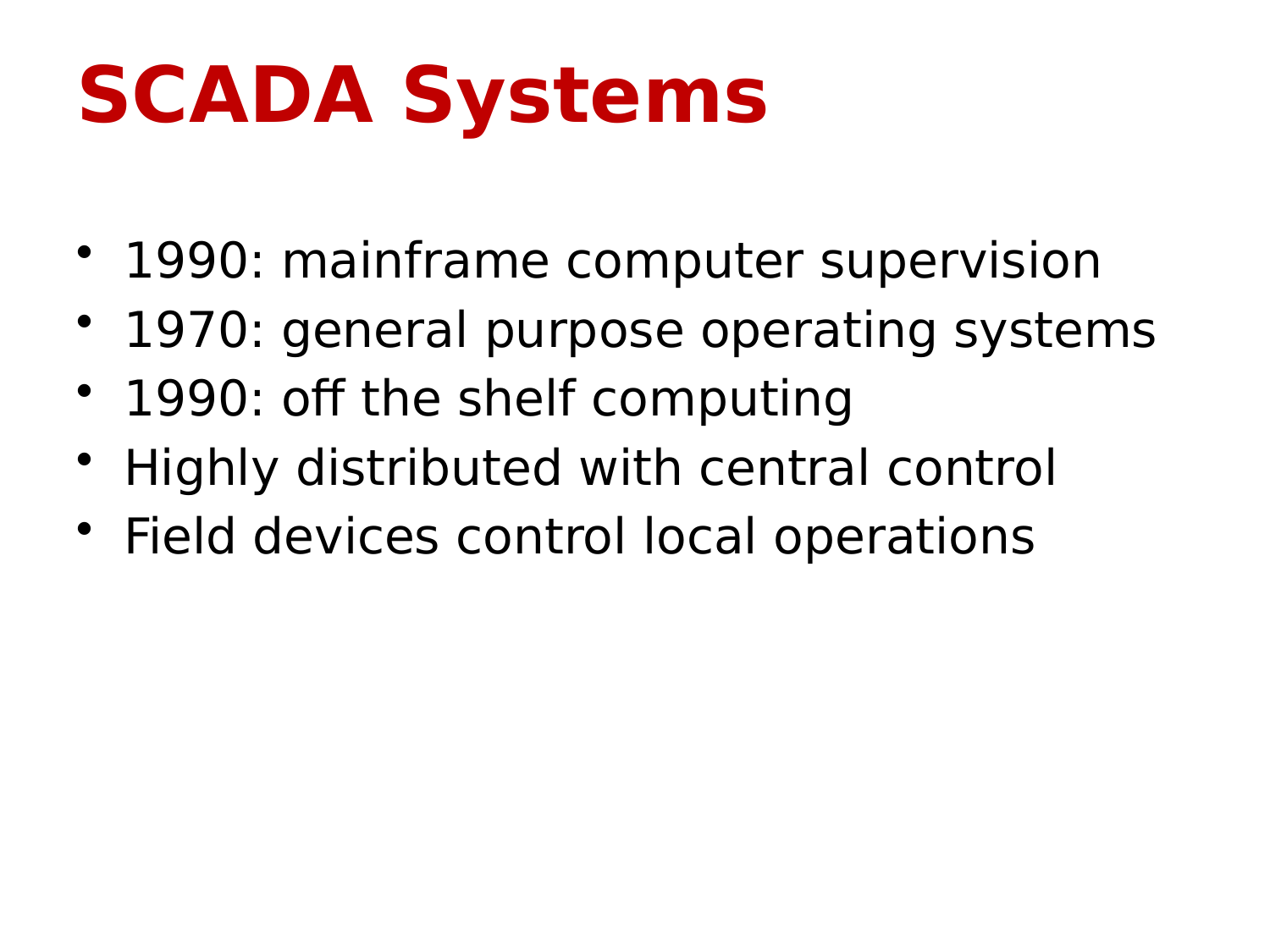

SCADA Systems
1990: mainframe computer supervision
1970: general purpose operating systems
1990: off the shelf computing
Highly distributed with central control
Field devices control local operations